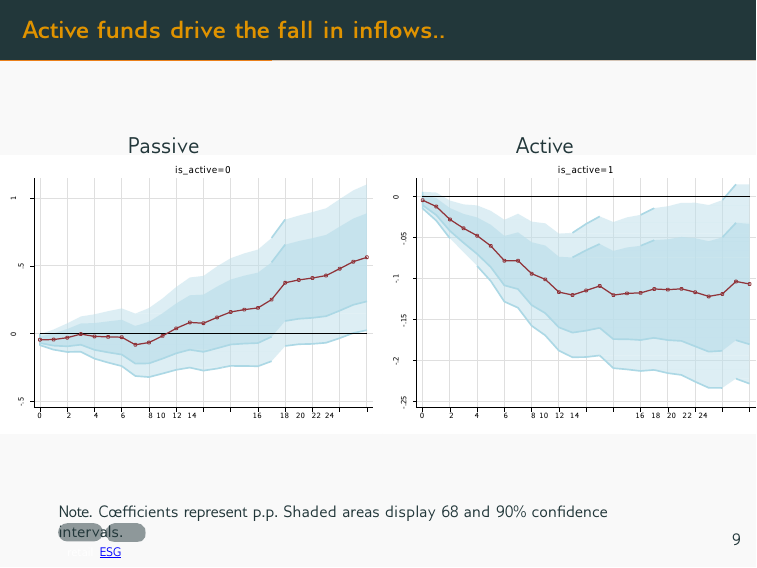

# Active funds drive the fall in inflows..

Passive funds
Active funds

is_active=0
is_active=1

0
1

-.05

.5

-.1

-.15

0

-.2

-.25
-.5

0	2	4	6	8 10 12 14
16
18 20  22 24
0	2
4	6	8 10 12 14
16 18  20  22 24

Note. Coefficients represent p.p. Shaded areas display 68 and 90% confidence intervals.
retail ESG

9